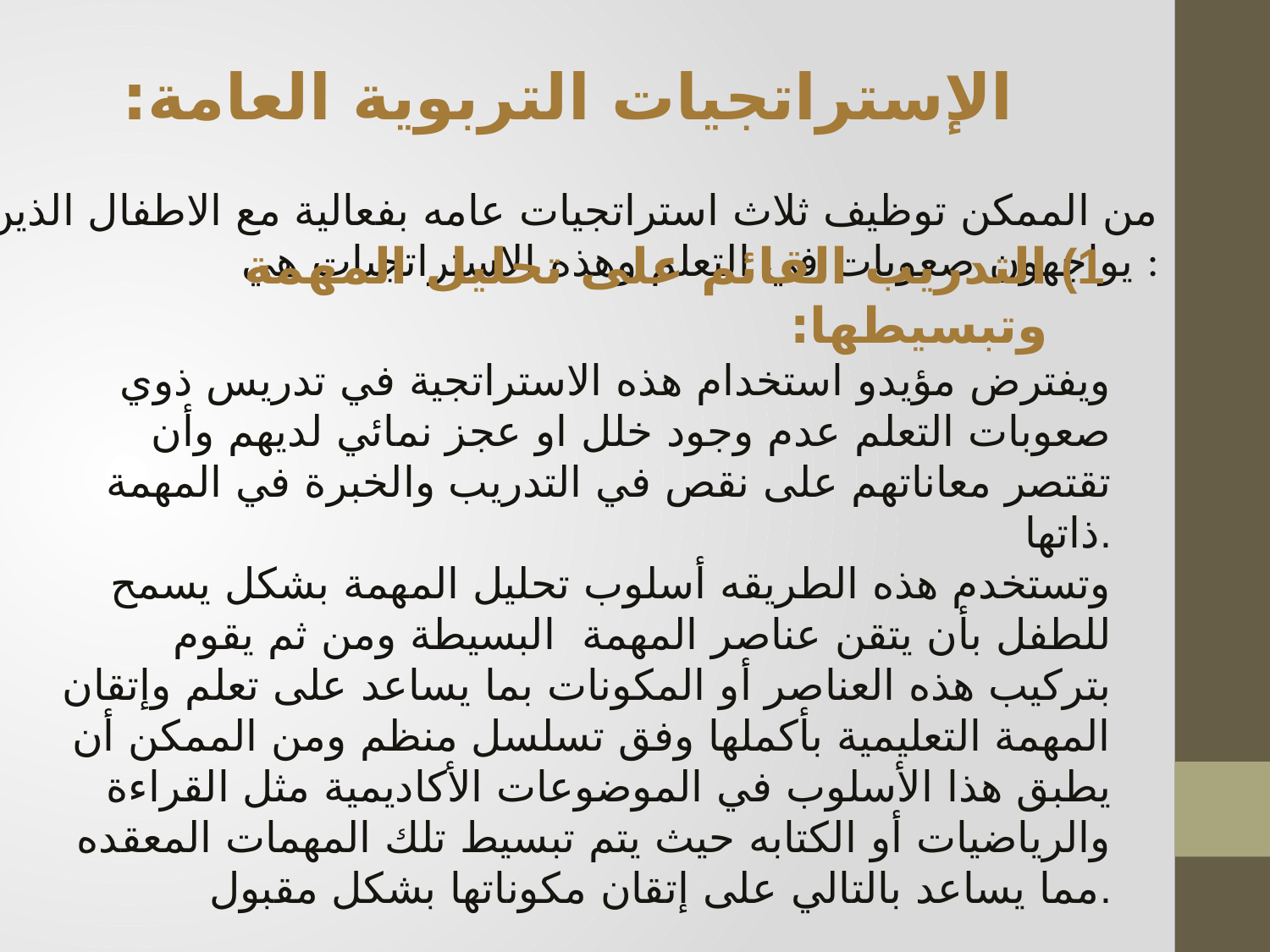

الإستراتجيات التربوية العامة:

من الممكن توظيف ثلاث استراتجيات عامه بفعالية مع الاطفال الذين يواجهون صعوبات في التعلم وهذه الاستراتجيات هي :
التدريب القائم على تحليل المهمة وتبسيطها:
ويفترض مؤيدو استخدام هذه الاستراتجية في تدريس ذوي صعوبات التعلم عدم وجود خلل او عجز نمائي لديهم وأن تقتصر معاناتهم على نقص في التدريب والخبرة في المهمة ذاتها.
وتستخدم هذه الطريقه أسلوب تحليل المهمة بشكل يسمح للطفل بأن يتقن عناصر المهمة  البسيطة ومن ثم يقوم بتركيب هذه العناصر أو المكونات بما يساعد على تعلم وإتقان المهمة التعليمية بأكملها وفق تسلسل منظم ومن الممكن أن يطبق هذا الأسلوب في الموضوعات الأكاديمية مثل القراءة والرياضيات أو الكتابه حيث يتم تبسيط تلك المهمات المعقده مما يساعد بالتالي على إتقان مكوناتها بشكل مقبول.